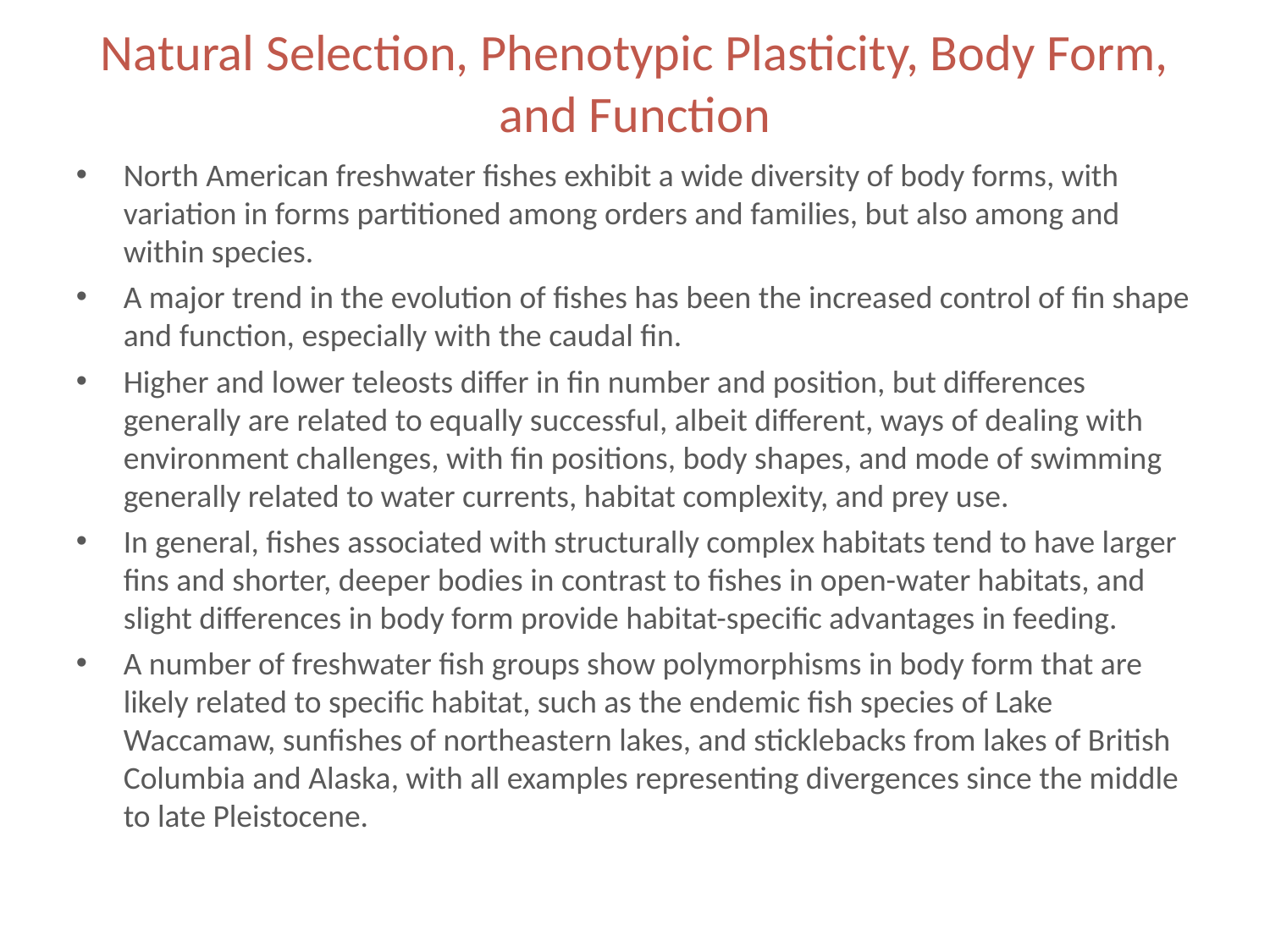

# Natural Selection, Phenotypic Plasticity, Body Form, and Function
North American freshwater fishes exhibit a wide diversity of body forms, with variation in forms partitioned among orders and families, but also among and within species.
A major trend in the evolution of fishes has been the increased control of fin shape and function, especially with the caudal fin.
Higher and lower teleosts differ in fin number and position, but differences generally are related to equally successful, albeit different, ways of dealing with environment challenges, with fin positions, body shapes, and mode of swimming generally related to water currents, habitat complexity, and prey use.
In general, fishes associated with structurally complex habitats tend to have larger fins and shorter, deeper bodies in contrast to fishes in open-water habitats, and slight differences in body form provide habitat-specific advantages in feeding.
A number of freshwater fish groups show polymorphisms in body form that are likely related to specific habitat, such as the endemic fish species of Lake Waccamaw, sunfishes of northeastern lakes, and sticklebacks from lakes of British Columbia and Alaska, with all examples representing divergences since the middle to late Pleistocene.